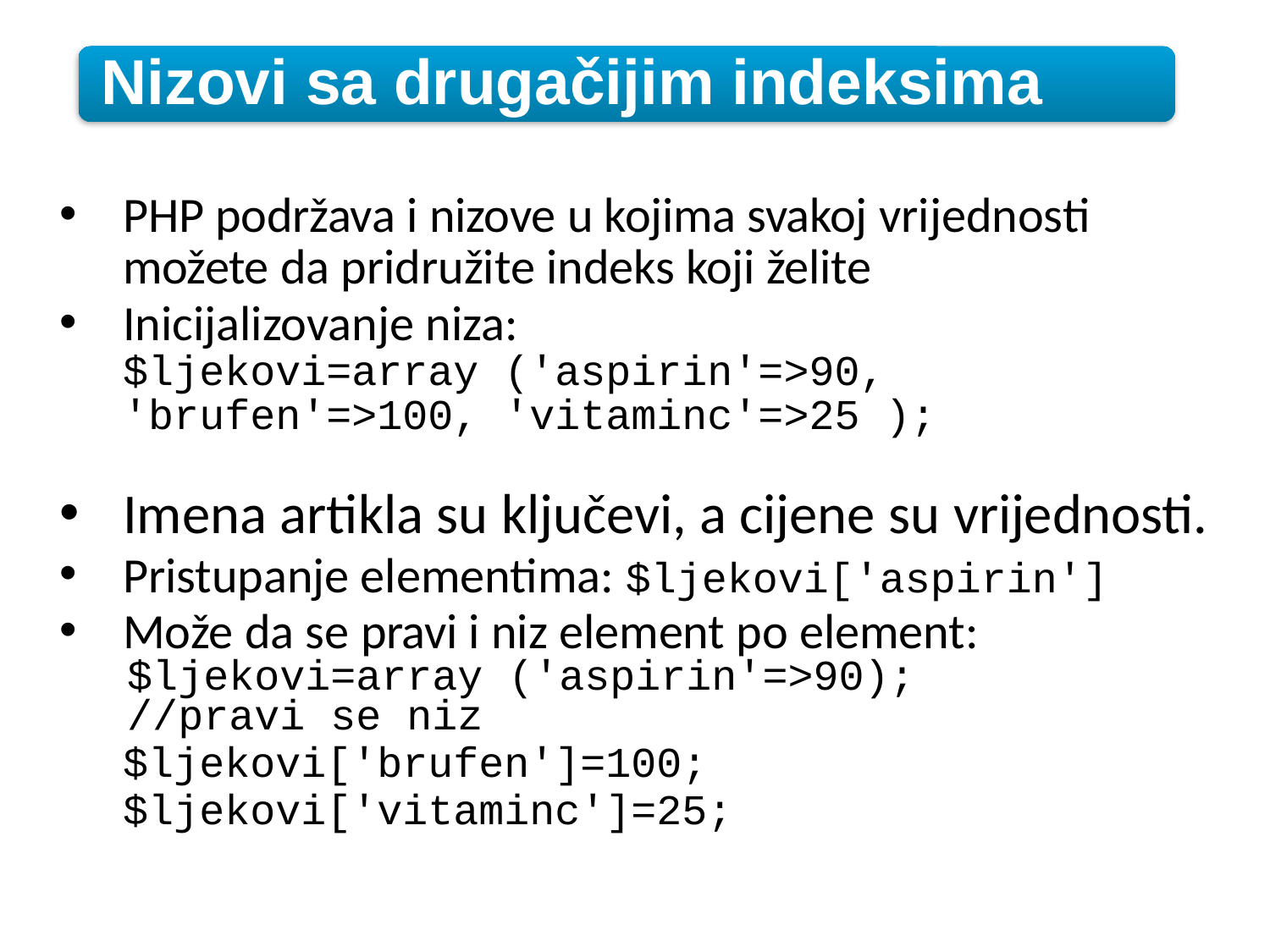

Nizovi sa drugačijim indeksima
PHP podržava i nizove u kojima svakoj vrijednosti možete da pridružite indeks koji želite
Inicijalizovanje niza:
$ljekovi=array ('aspirin'=>90, 'brufen'=>100, 'vitaminc'=>25 );

Imena artikla su ključevi, a cijene su vrijednosti.
Pristupanje elementima: $ljekovi['aspirin']
Može da se pravi i niz element po element:
$ljekovi=array ('aspirin'=>90);
//pravi se niz
$ljekovi['brufen']=100;
$ljekovi['vitaminc']=25;
6